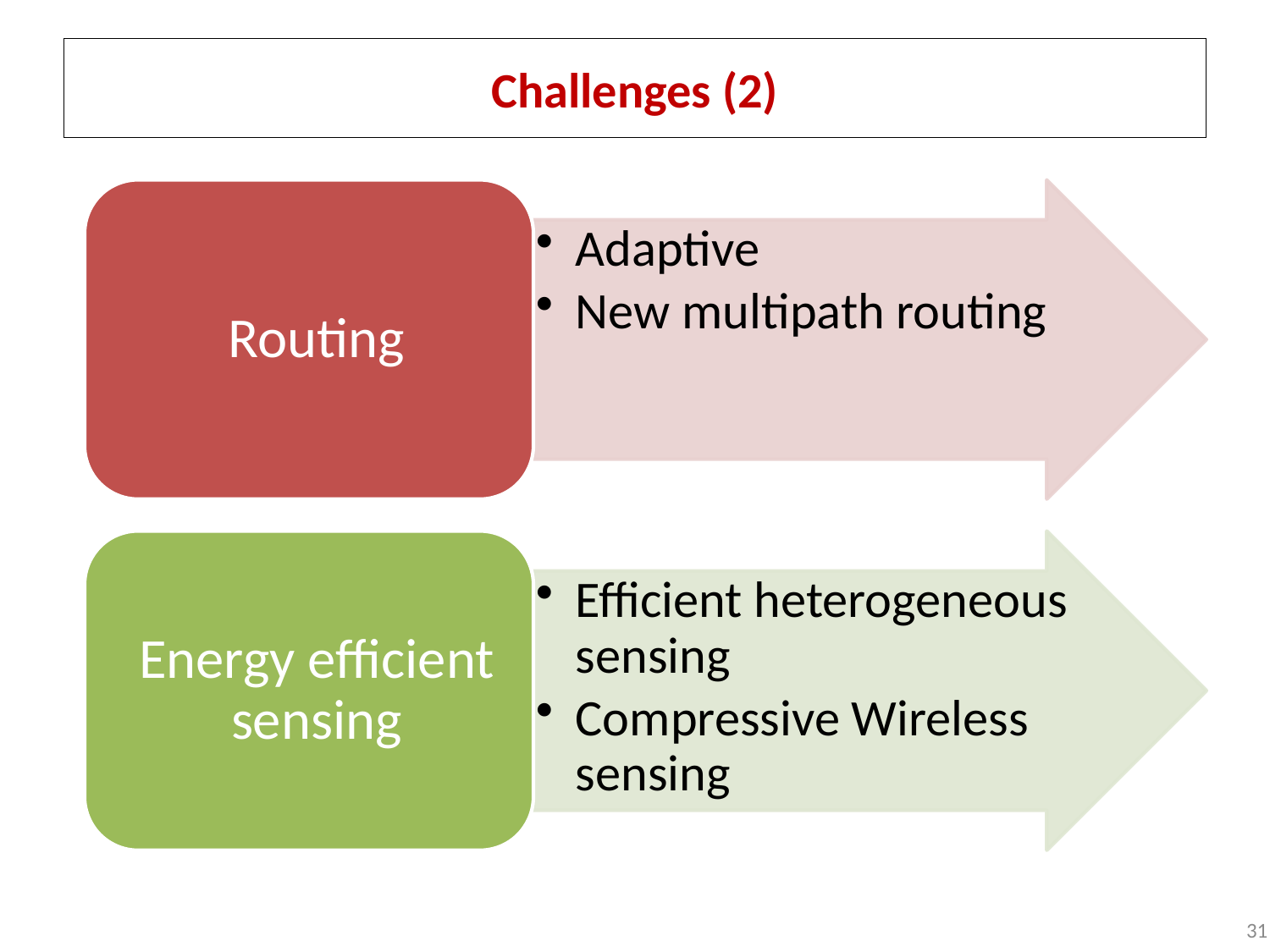

# Challenges (2)
Adaptive
New multipath routing
Routing
Efficient heterogeneous sensing
Compressive Wireless sensing
Energy efficient sensing
31